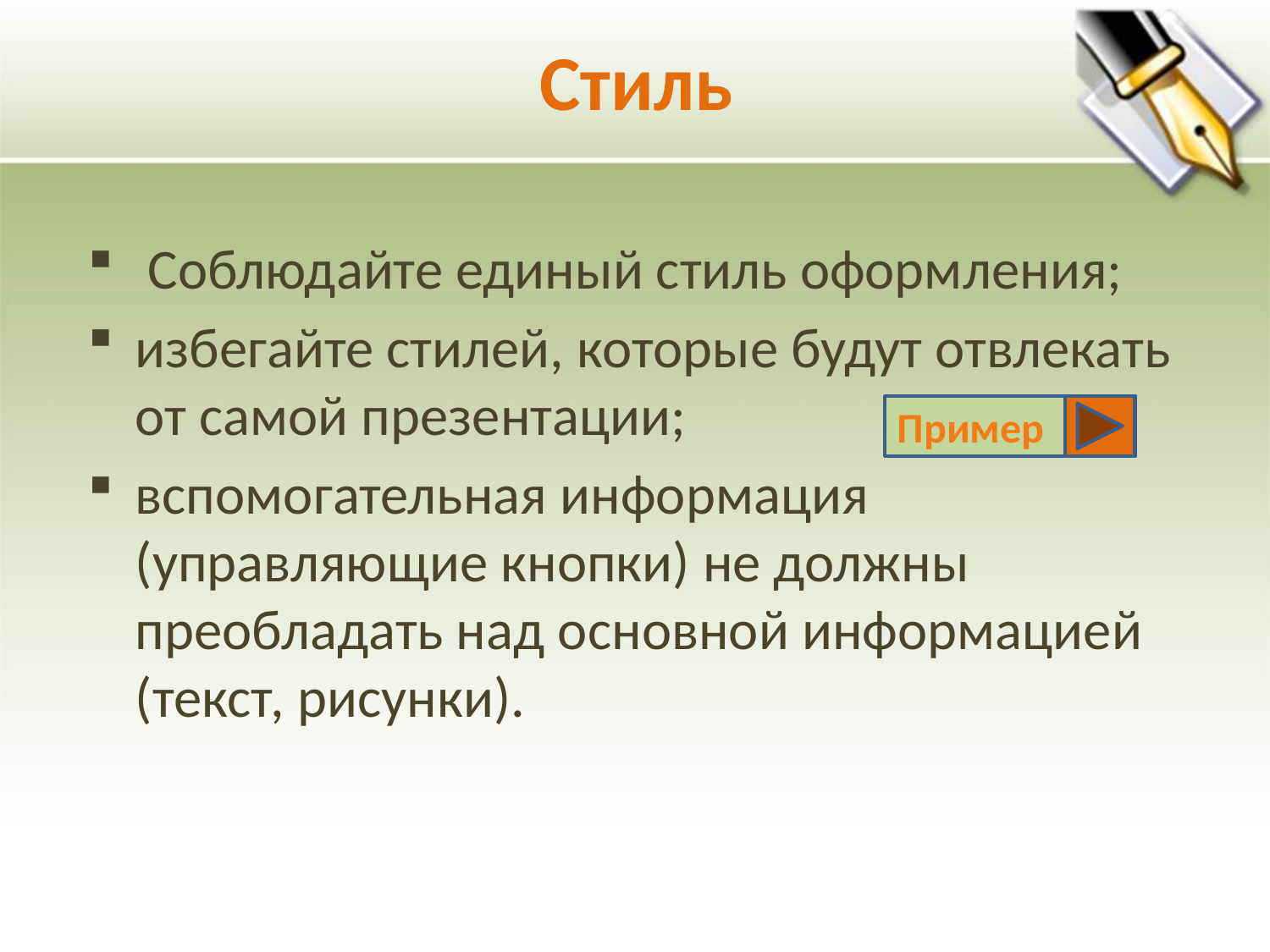

# Стиль
 Соблюдайте единый стиль оформления;
избегайте стилей, которые будут отвлекать от самой презентации;
вспомогательная информация (управляющие кнопки) не должны преобладать над основной информацией (текст, рисунки).

Пример